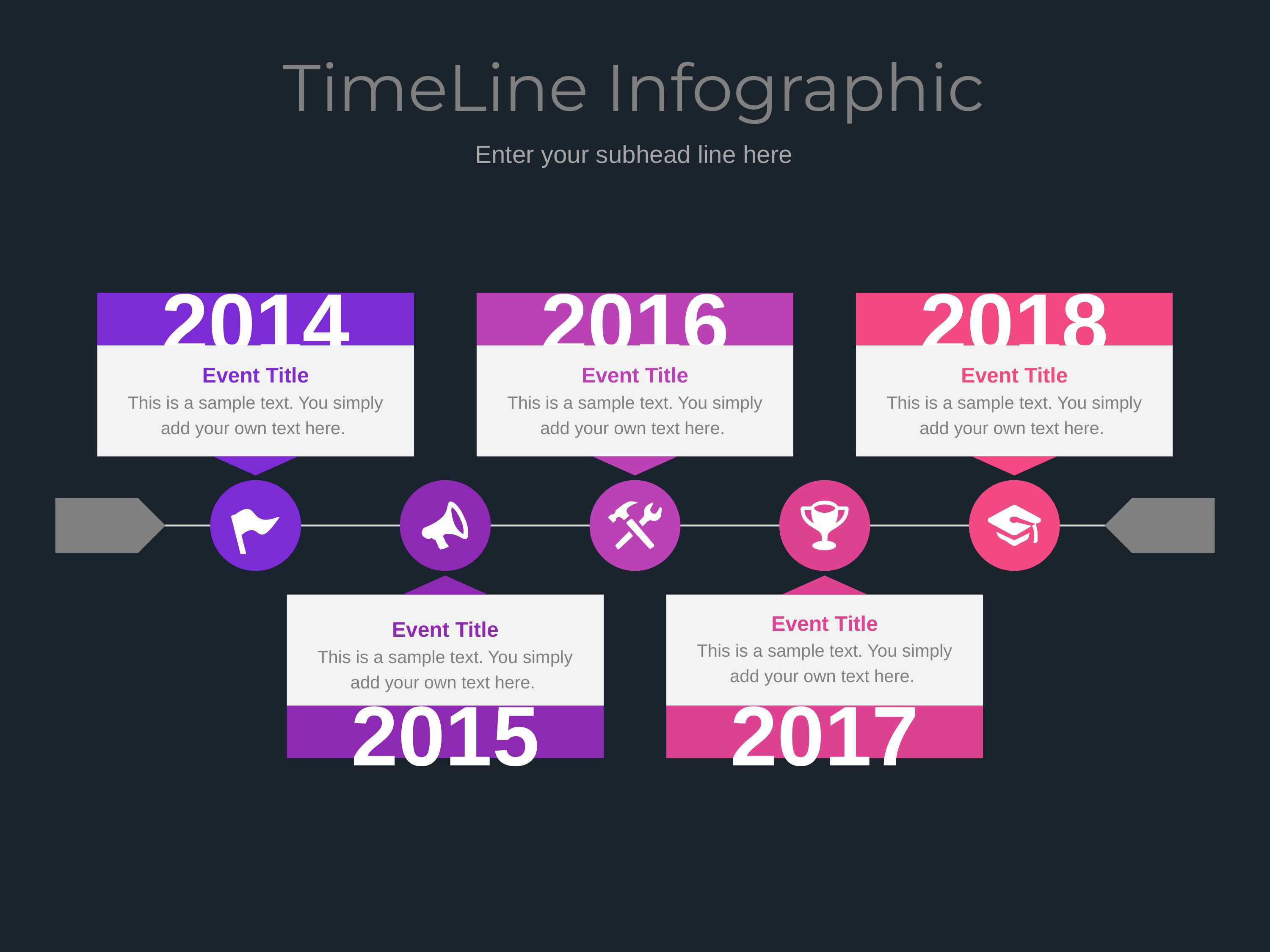

# TimeLine Infographic
Enter your subhead line here
2014

2016

2018

Event Title
This is a sample text. You simply add your own text here.
Event Title
This is a sample text. You simply add your own text here.
Event Title
This is a sample text. You simply add your own text here.

2015

2017

Event Title
This is a sample text. You simply add your own text here.
Event Title
This is a sample text. You simply add your own text here.